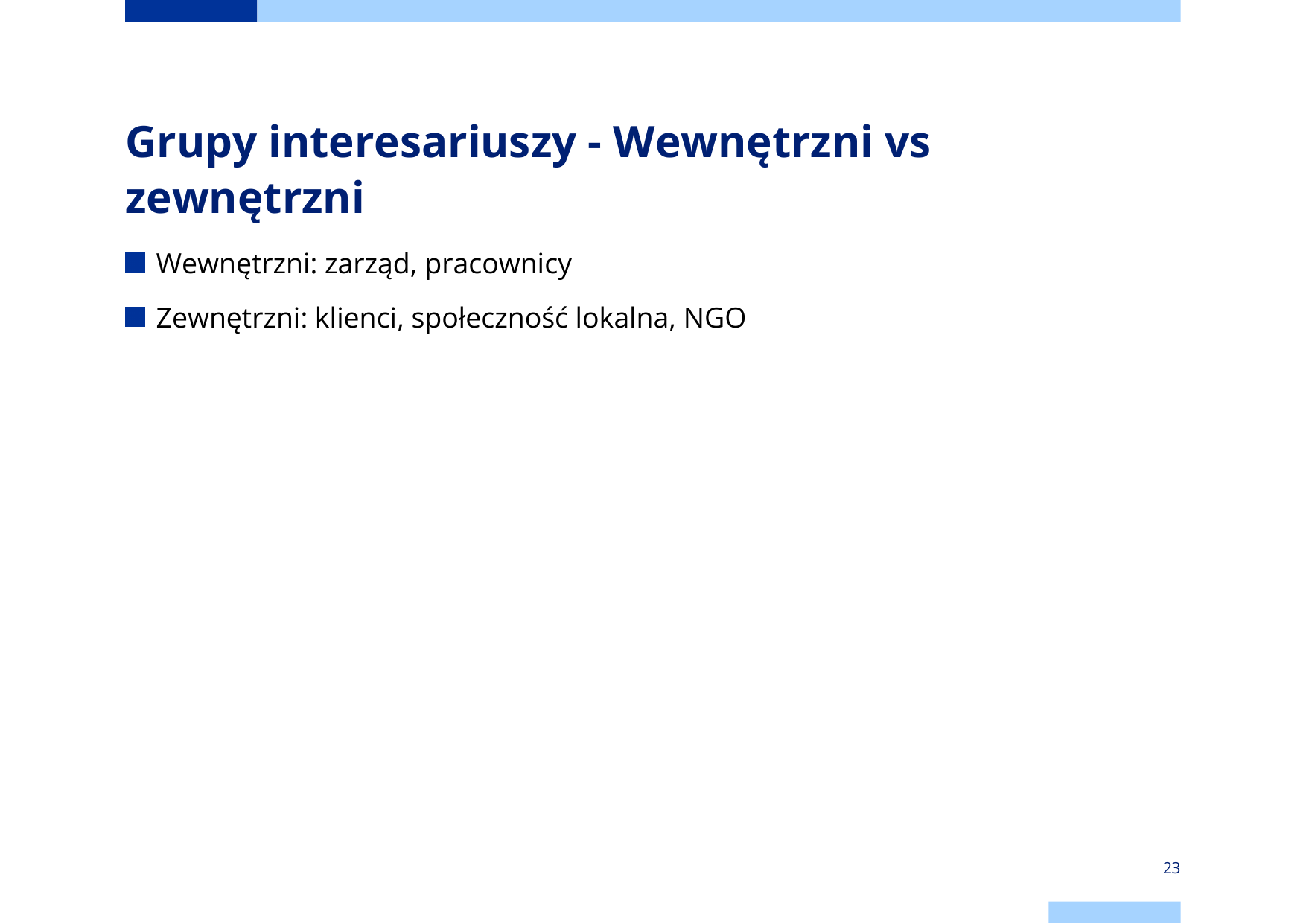

# Grupy interesariuszy - Wewnętrzni vs zewnętrzni
Wewnętrzni: zarząd, pracownicy
Zewnętrzni: klienci, społeczność lokalna, NGO
23